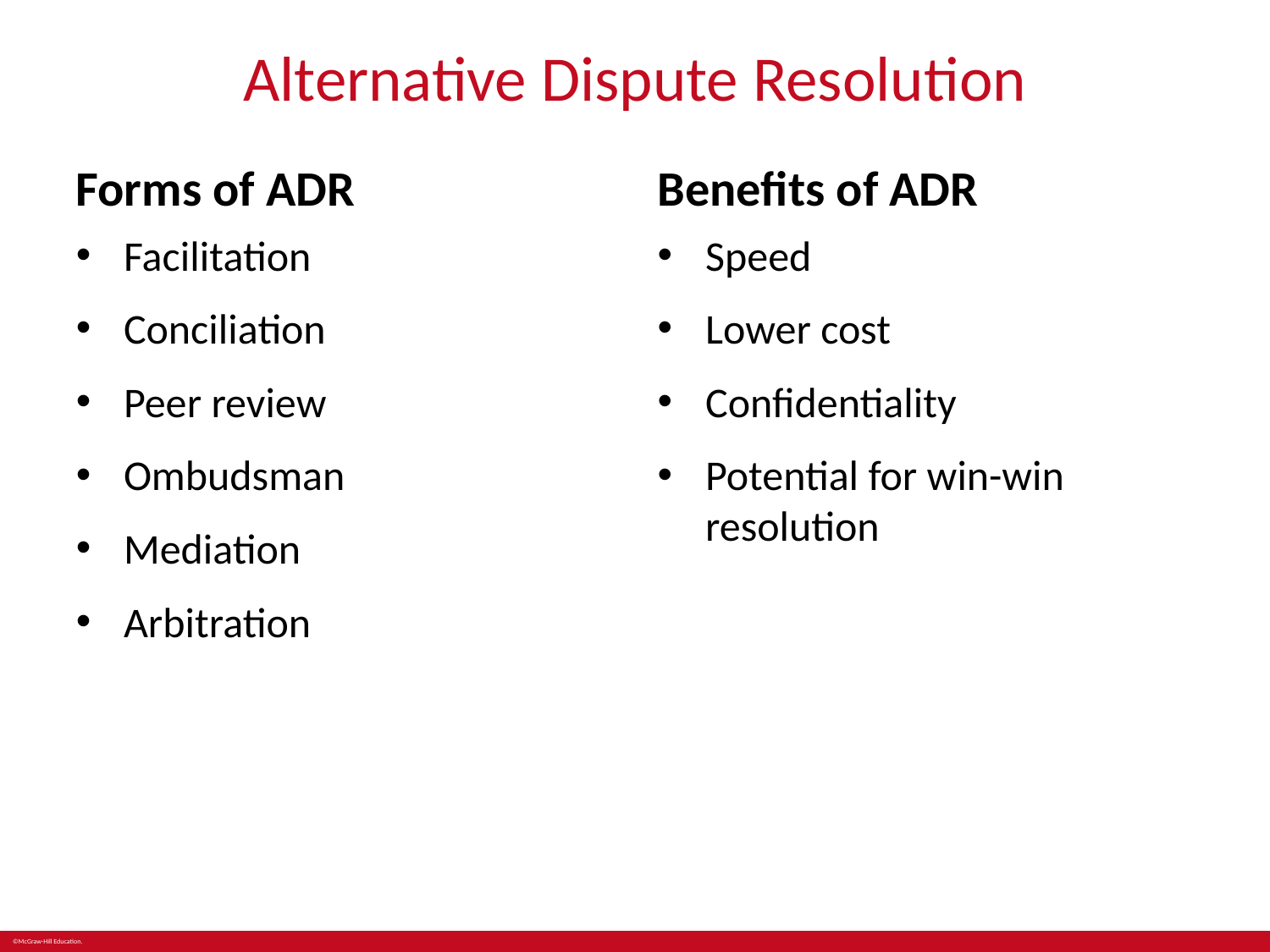

# Alternative Dispute Resolution
Forms of ADR
Benefits of ADR
Facilitation
Conciliation
Peer review
Ombudsman
Mediation
Arbitration
Speed
Lower cost
Confidentiality
Potential for win-win resolution